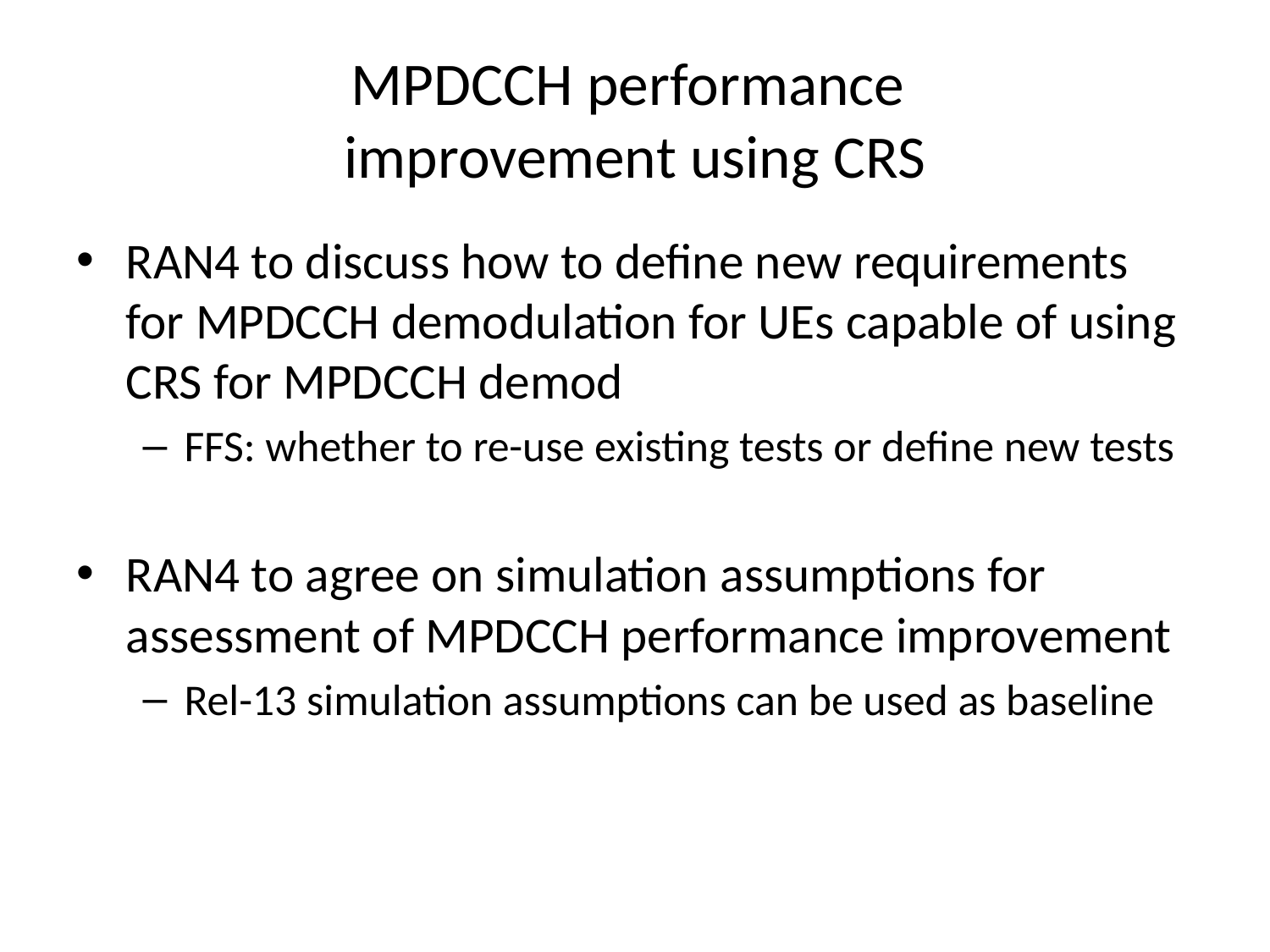

# MPDCCH performance improvement using CRS
RAN4 to discuss how to define new requirements for MPDCCH demodulation for UEs capable of using CRS for MPDCCH demod
FFS: whether to re-use existing tests or define new tests

RAN4 to agree on simulation assumptions for assessment of MPDCCH performance improvement
Rel-13 simulation assumptions can be used as baseline